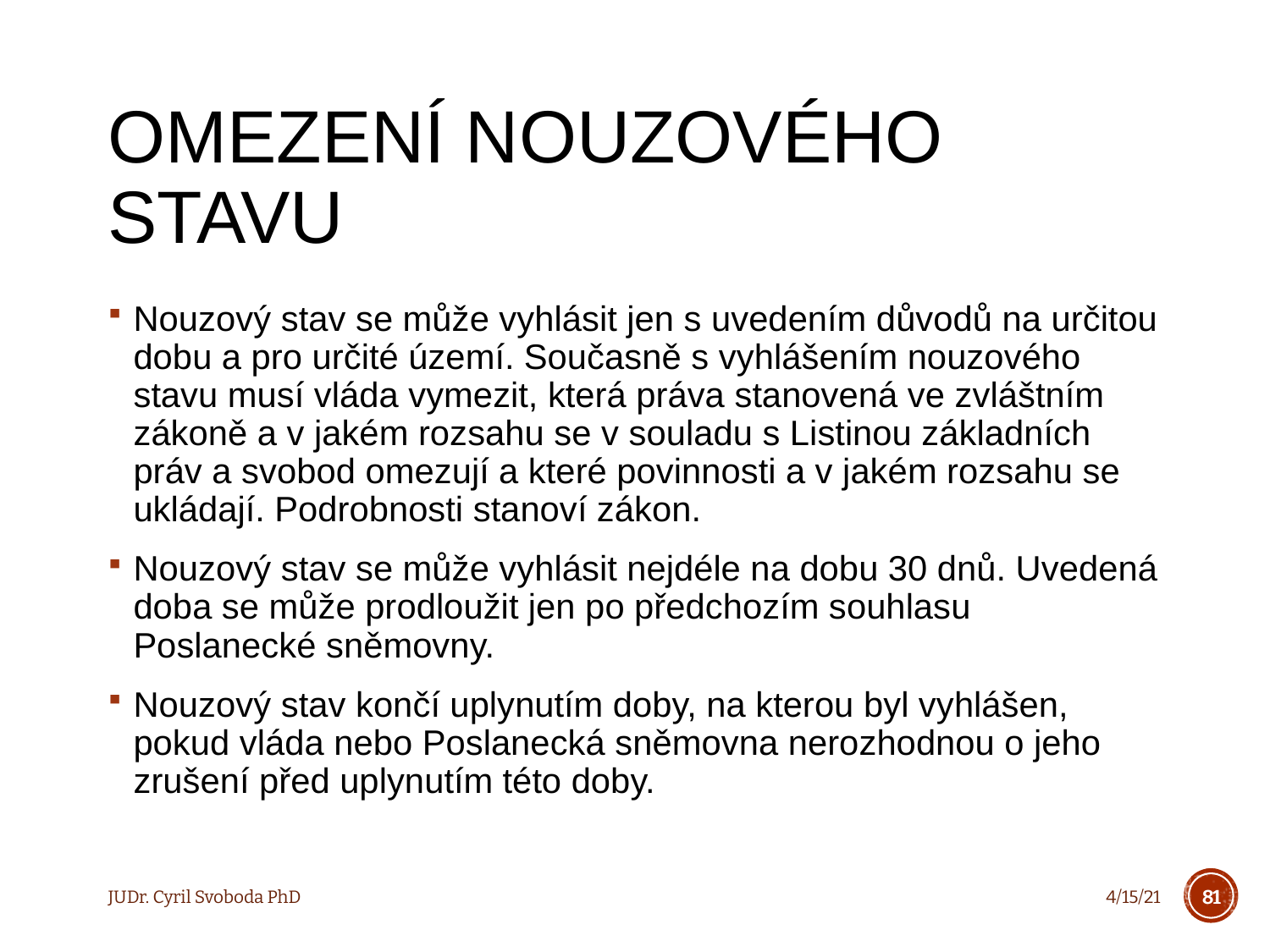

# Omezení nouzového stavu
Nouzový stav se může vyhlásit jen s uvedením důvodů na určitou dobu a pro určité území. Současně s vyhlášením nouzového stavu musí vláda vymezit, která práva stanovená ve zvláštním zákoně a v jakém rozsahu se v souladu s Listinou základních práv a svobod omezují a které povinnosti a v jakém rozsahu se ukládají. Podrobnosti stanoví zákon.
Nouzový stav se může vyhlásit nejdéle na dobu 30 dnů. Uvedená doba se může prodloužit jen po předchozím souhlasu Poslanecké sněmovny.
Nouzový stav končí uplynutím doby, na kterou byl vyhlášen, pokud vláda nebo Poslanecká sněmovna nerozhodnou o jeho zrušení před uplynutím této doby.

JUDr. Cyril Svoboda PhD
4/15/21
81